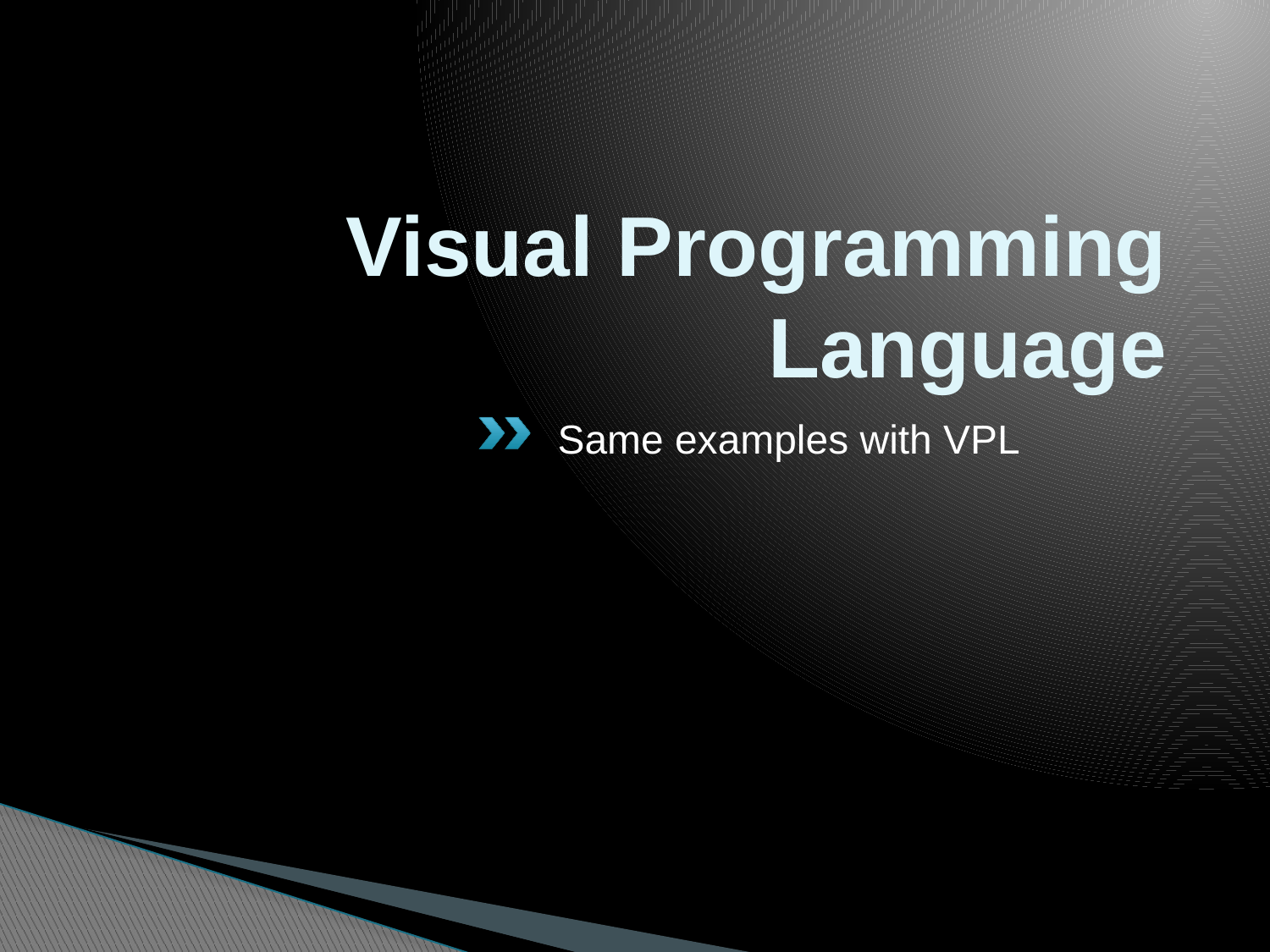

# Visual Programming Language
Same examples with VPL